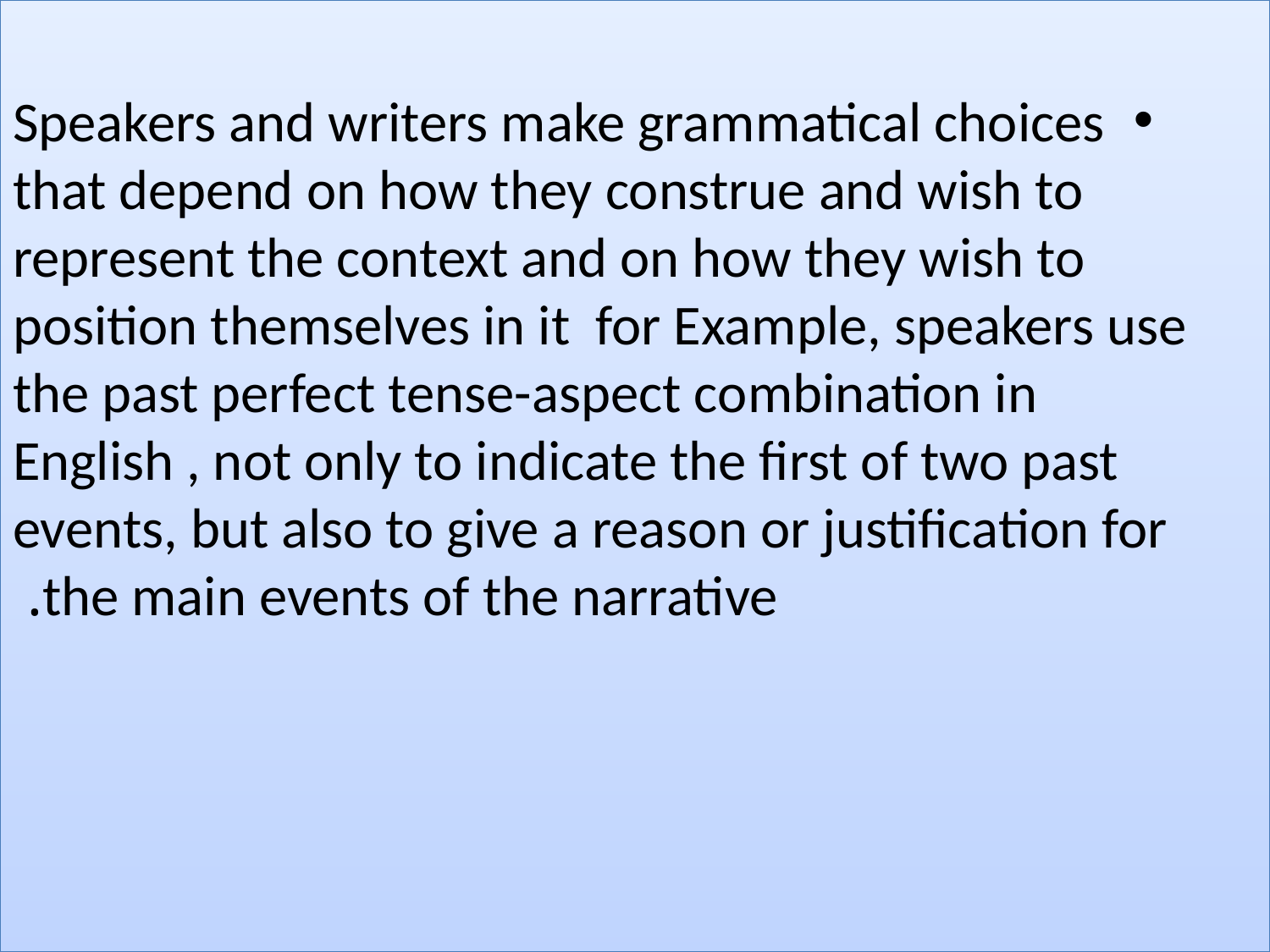

Speakers and writers make grammatical choices that depend on how they construe and wish to represent the context and on how they wish to position themselves in it  for Example, speakers use the past perfect tense-aspect combination in English , not only to indicate the first of two past events, but also to give a reason or justification for the main events of the narrative.